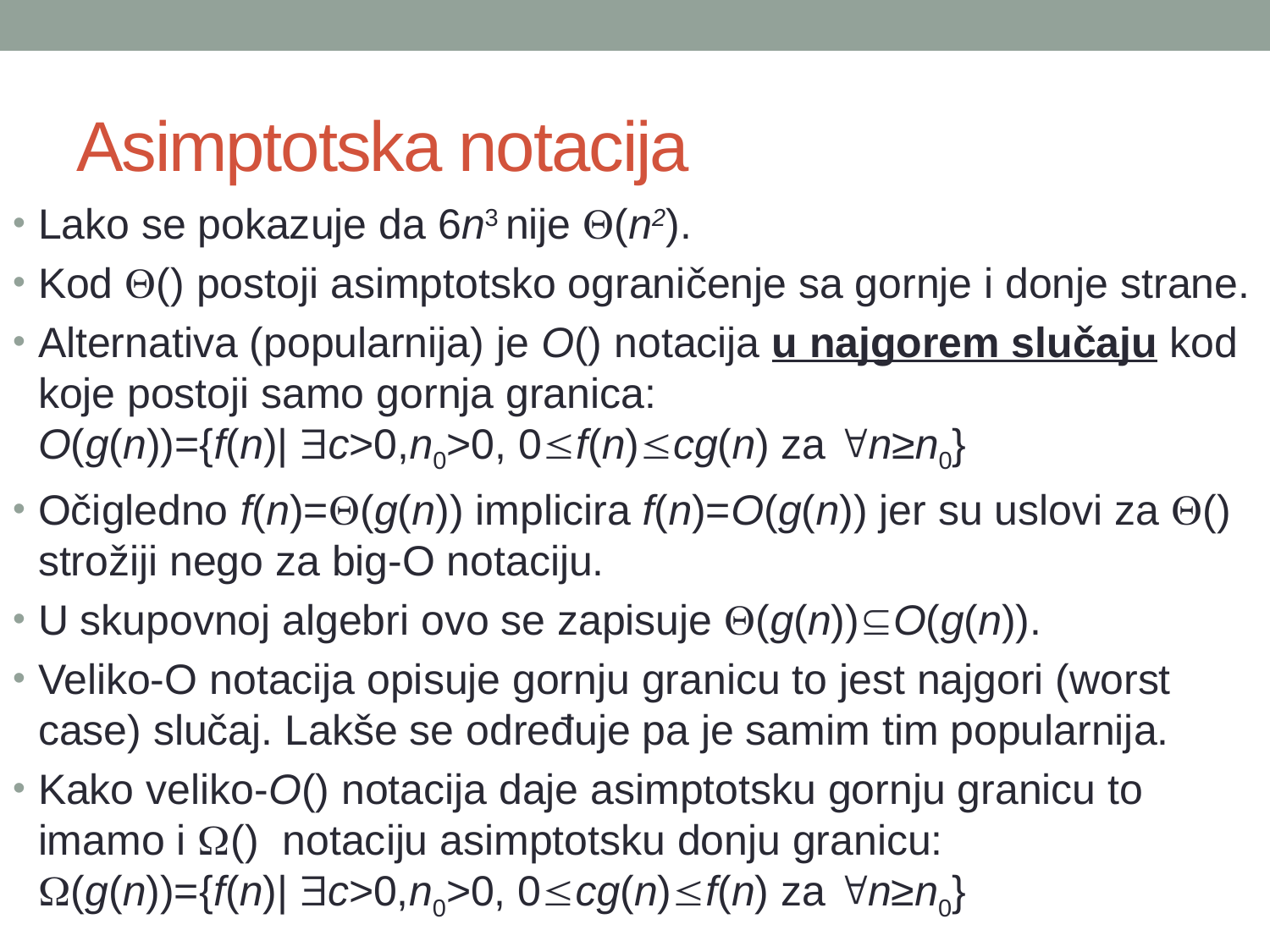

# Asimptotska notacija
Lako se pokazuje da 6n3 nije Θ(n2).
Kod Θ() postoji asimptotsko ograničenje sa gornje i donje strane.
Alternativa (popularnija) je O() notacija u najgorem slučaju kod koje postoji samo gornja granica:
O(g(n))={f(n)| ∃c>0,n0>0, 0≤f(n)≤cg(n) za ∀n≥n0}
Očigledno f(n)=Θ(g(n)) implicira f(n)=O(g(n)) jer su uslovi za Θ() strožiji nego za big-O notaciju.
U skupovnoj algebri ovo se zapisuje Θ(g(n))⊆O(g(n)).
Veliko-O notacija opisuje gornju granicu to jest najgori (worst case) slučaj. Lakše se određuje pa je samim tim popularnija.
Kako veliko-O() notacija daje asimptotsku gornju granicu to imamo i Ω()  notaciju asimptotsku donju granicu:
Ω(g(n))={f(n)| ∃c>0,n0>0, 0≤cg(n)≤f(n) za ∀n≥n0}